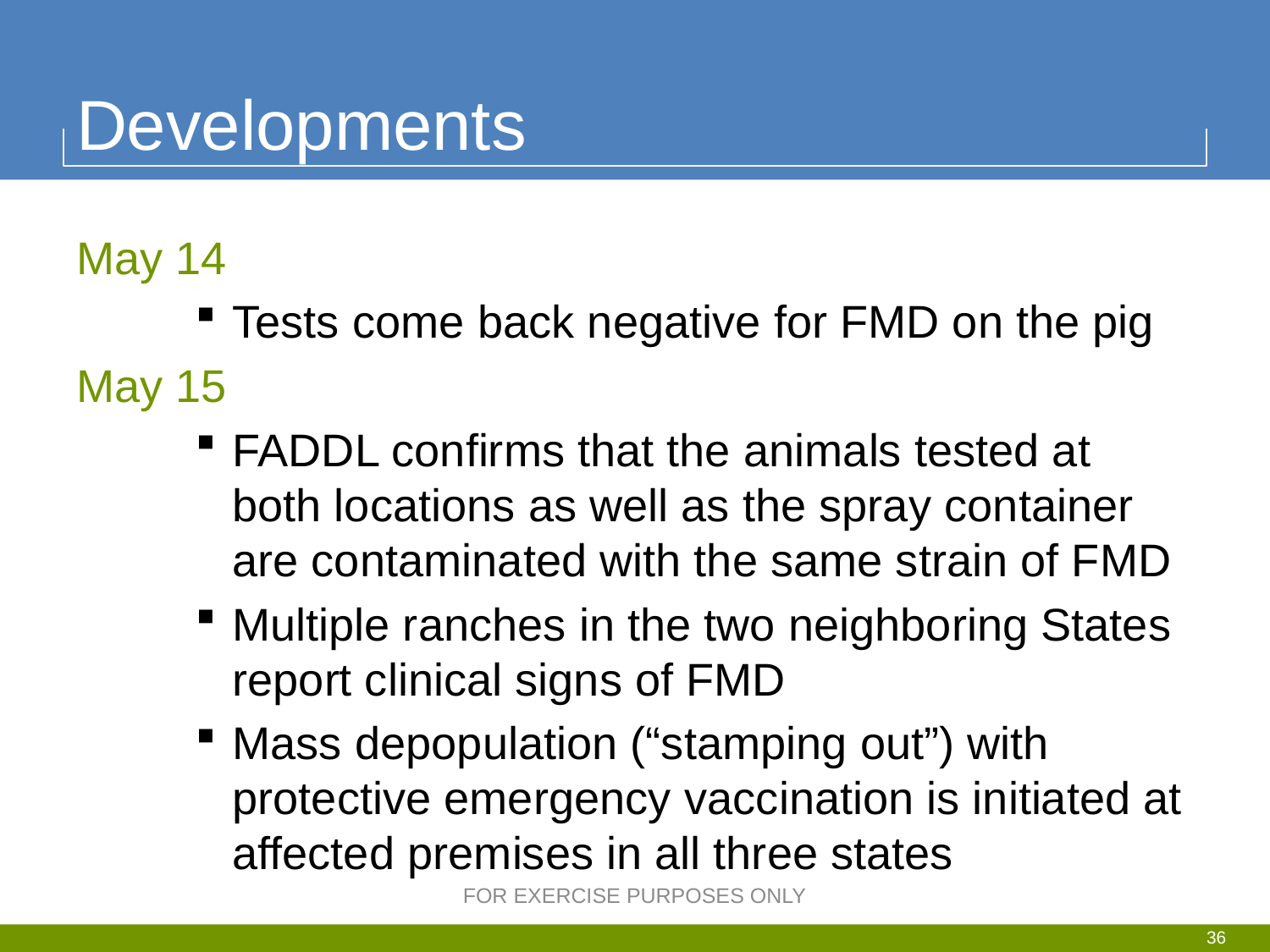

# Developments
May 14
Tests come back negative for FMD on the pig
May 15
FADDL confirms that the animals tested at both locations as well as the spray container are contaminated with the same strain of FMD
Multiple ranches in the two neighboring States report clinical signs of FMD
Mass depopulation (“stamping out”) with protective emergency vaccination is initiated at affected premises in all three states

FOR EXERCISE PURPOSES ONLY